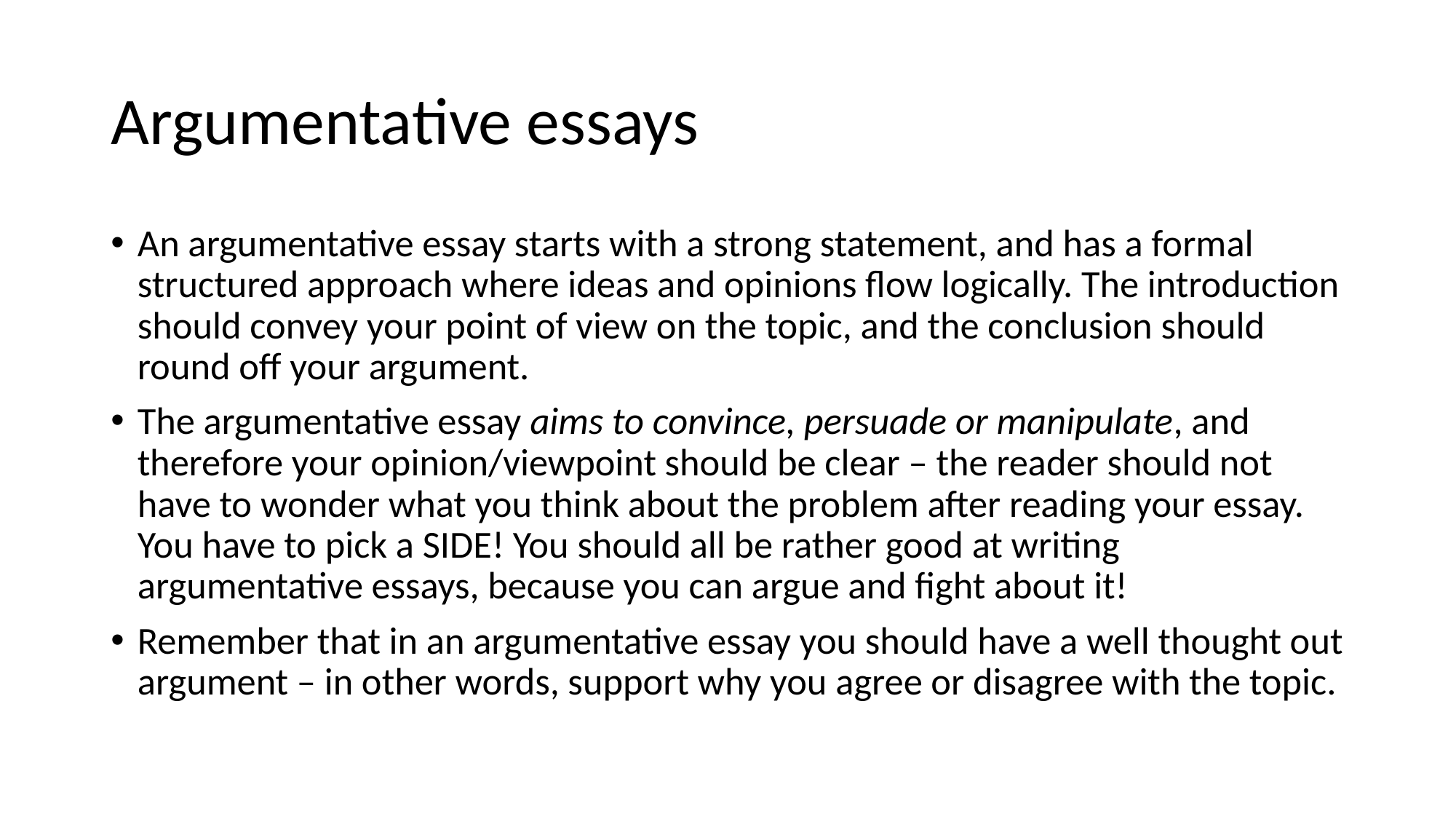

# Argumentative essays
An argumentative essay starts with a strong statement, and has a formal structured approach where ideas and opinions flow logically. The introduction should convey your point of view on the topic, and the conclusion should round off your argument.
The argumentative essay aims to convince, persuade or manipulate, and therefore your opinion/viewpoint should be clear – the reader should not have to wonder what you think about the problem after reading your essay. You have to pick a SIDE! You should all be rather good at writing argumentative essays, because you can argue and fight about it!
Remember that in an argumentative essay you should have a well thought out argument – in other words, support why you agree or disagree with the topic.